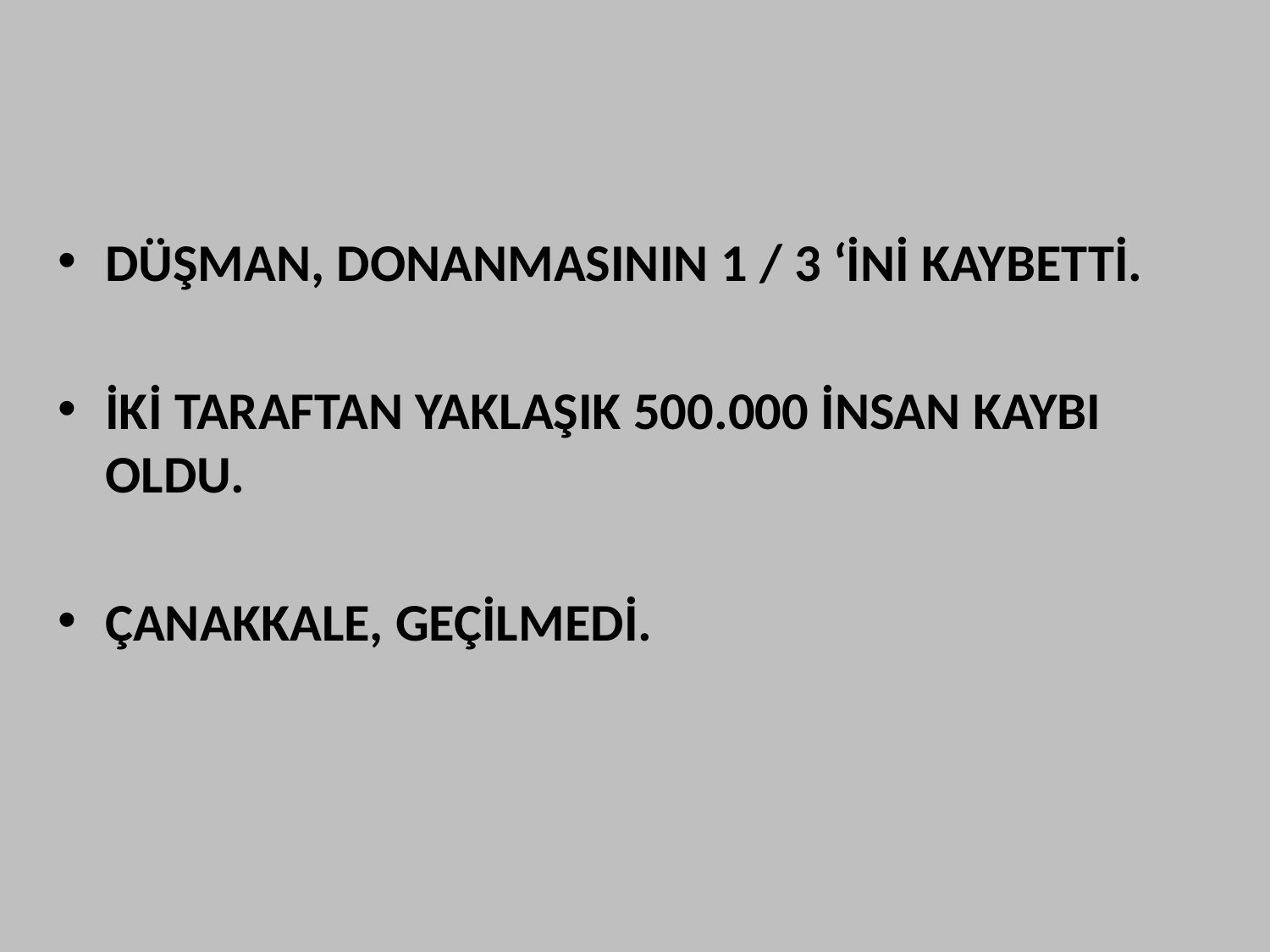

#
DÜŞMAN, DONANMASININ 1 / 3 ‘İNİ KAYBETTİ.

İKİ TARAFTAN YAKLAŞIK 500.000 İNSAN KAYBI OLDU.

ÇANAKKALE, GEÇİLMEDİ.